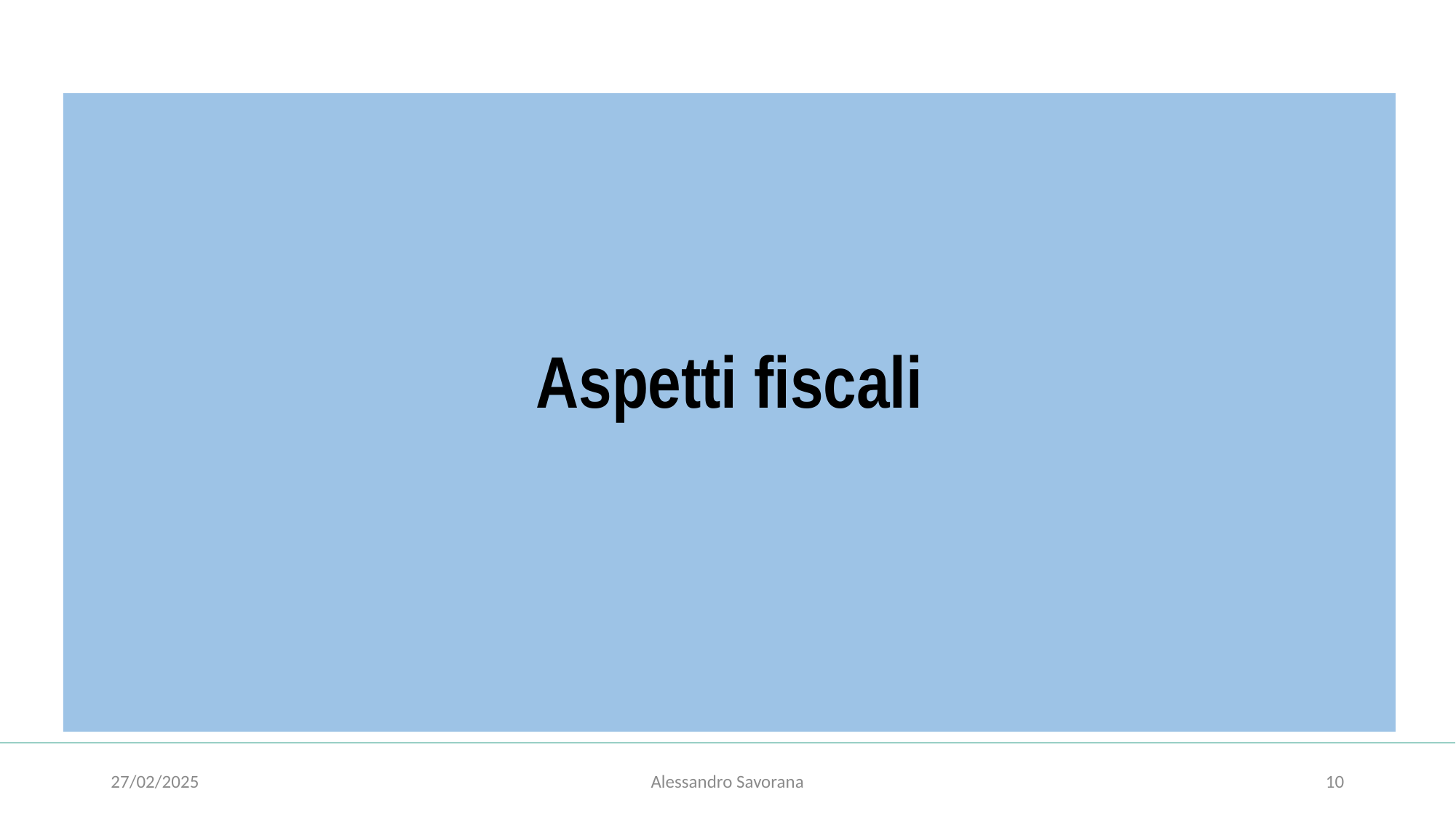

#

Aspetti fiscali
27/02/2025
Alessandro Savorana
10